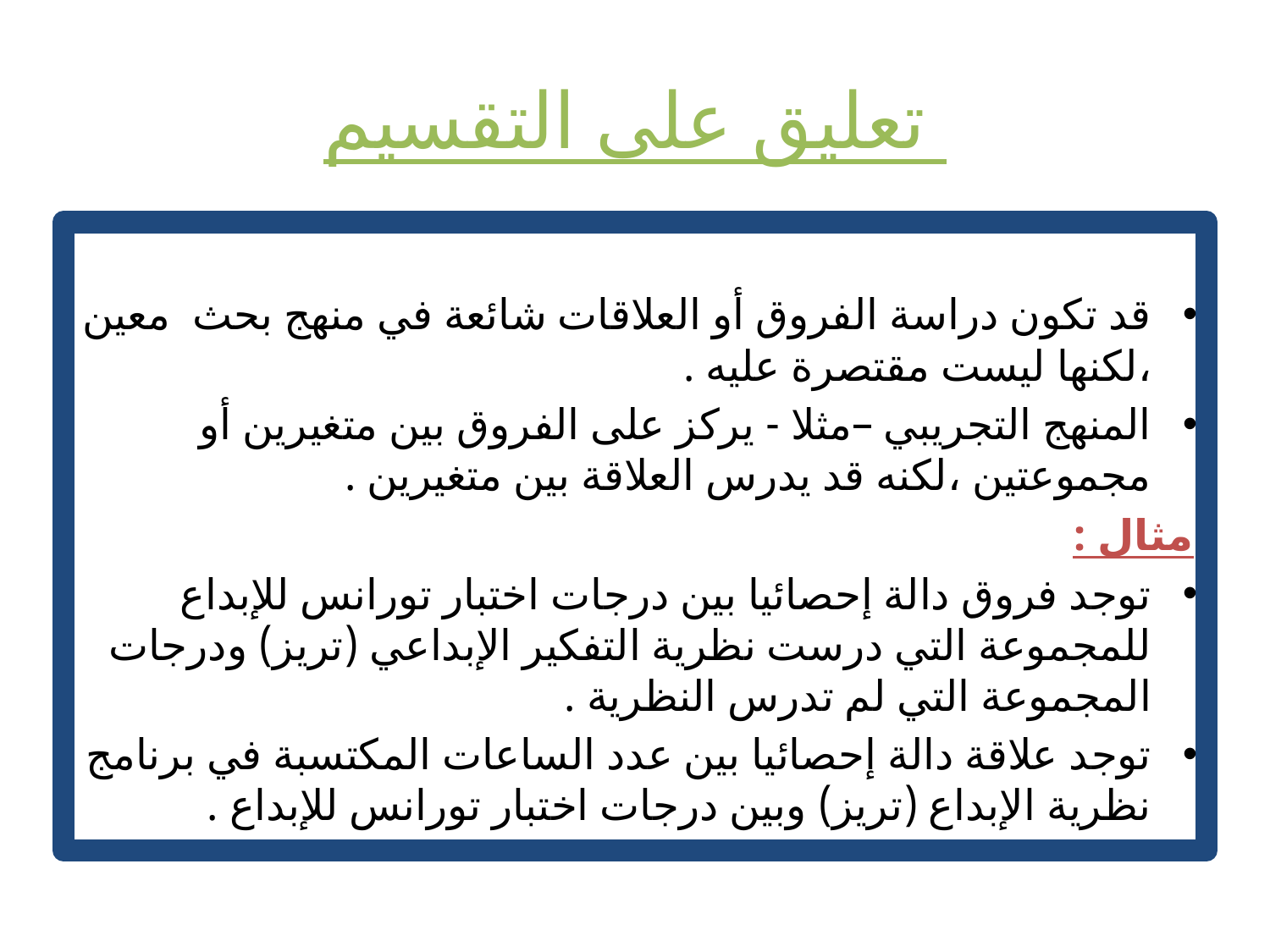

# تعليق على التقسيم

قد تكون دراسة الفروق أو العلاقات شائعة في منهج بحث  معين ،لكنها ليست مقتصرة عليه .
المنهج التجريبي –مثلا - يركز على الفروق بين متغيرين أو مجموعتين ،لكنه قد يدرس العلاقة بين متغيرين .
مثال :
توجد فروق دالة إحصائيا بين درجات اختبار تورانس للإبداع للمجموعة التي درست نظرية التفكير الإبداعي (تريز) ودرجات المجموعة التي لم تدرس النظرية .
توجد علاقة دالة إحصائيا بين عدد الساعات المكتسبة في برنامج نظرية الإبداع (تريز) وبين درجات اختبار تورانس للإبداع .